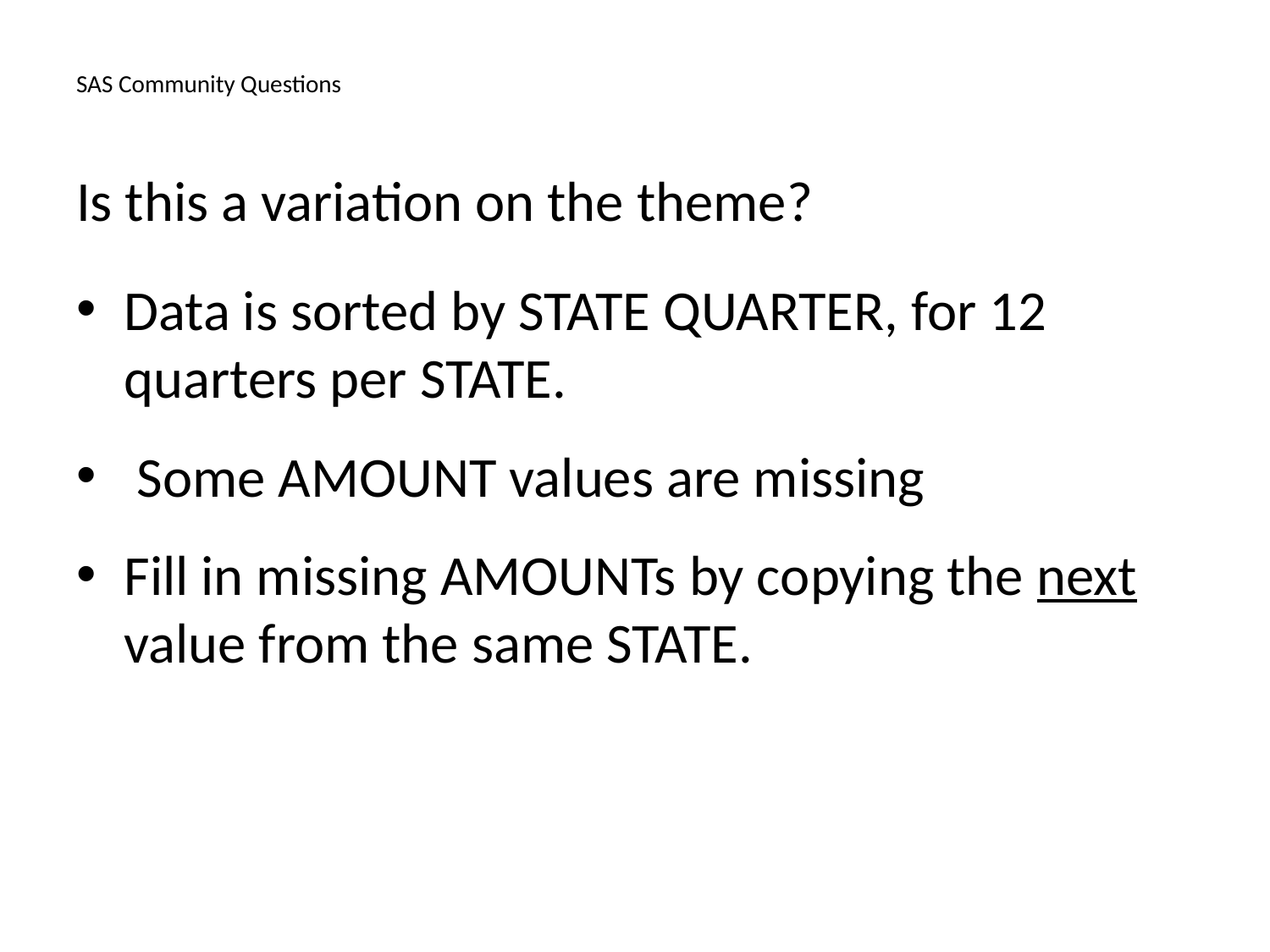

# SAS Community Questions
Is this a variation on the theme?

Data is sorted by STATE QUARTER, for 12 quarters per STATE.

 Some AMOUNT values are missing

Fill in missing AMOUNTs by copying the next value from the same STATE.